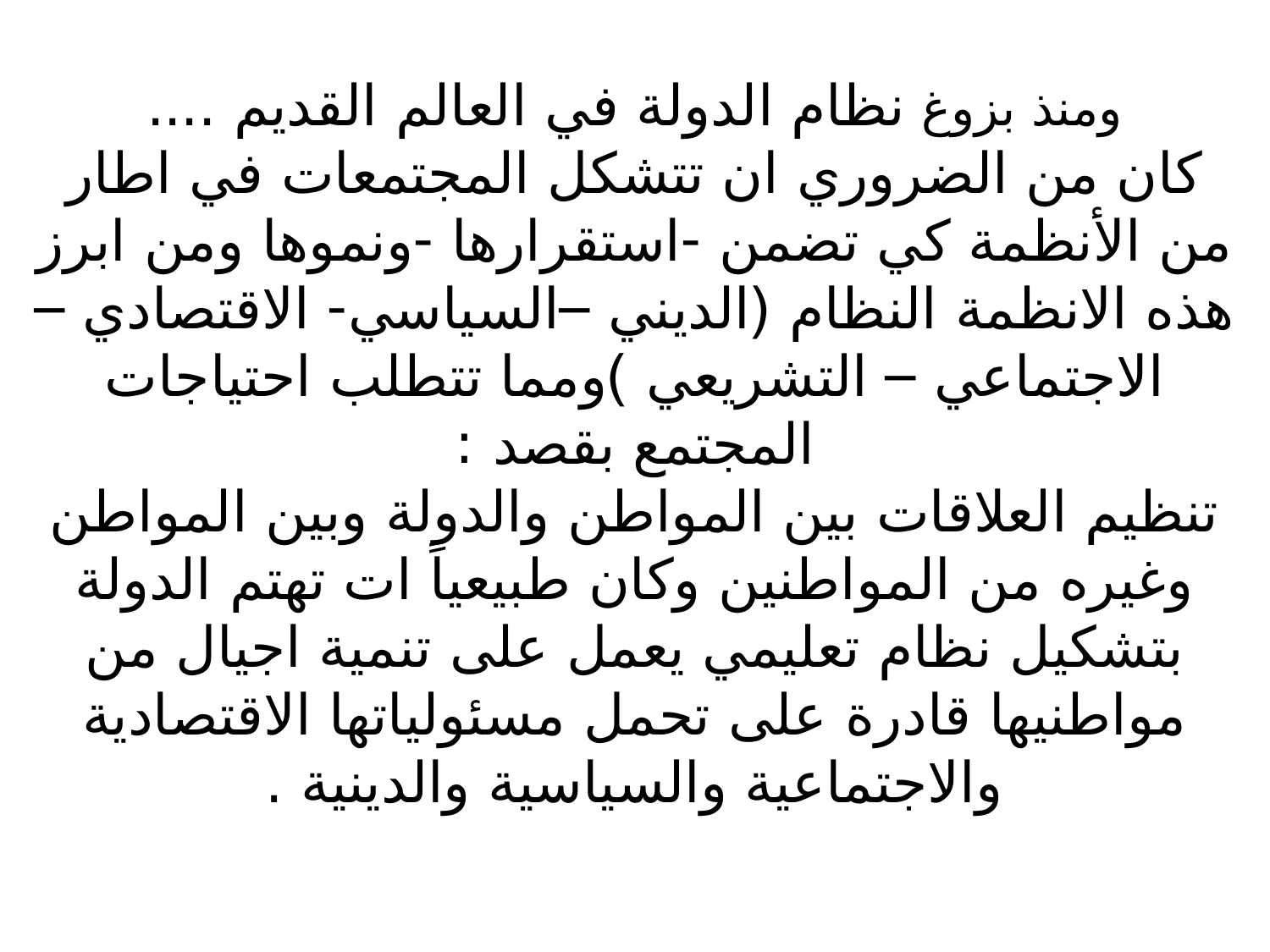

# ومنذ بزوغ نظام الدولة في العالم القديم .... كان من الضروري ان تتشكل المجتمعات في اطار من الأنظمة كي تضمن -استقرارها -ونموها ومن ابرز هذه الانظمة النظام (الديني –السياسي- الاقتصادي – الاجتماعي – التشريعي )ومما تتطلب احتياجات المجتمع بقصد : تنظيم العلاقات بين المواطن والدولة وبين المواطن وغيره من المواطنين وكان طبيعياً ات تهتم الدولة بتشكيل نظام تعليمي يعمل على تنمية اجيال من مواطنيها قادرة على تحمل مسئولياتها الاقتصادية والاجتماعية والسياسية والدينية .